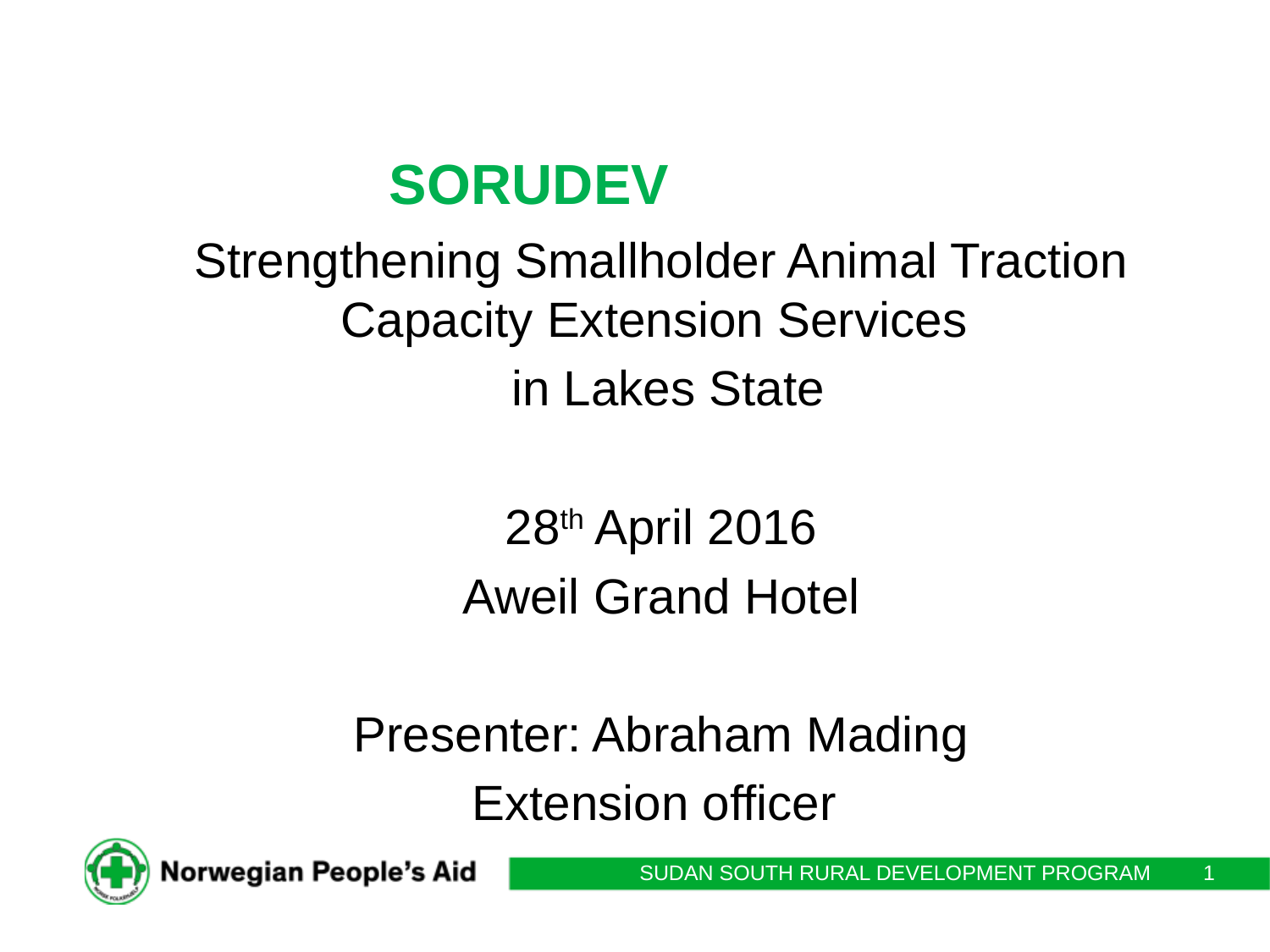

# SORUDEV
Strengthening Smallholder Animal Traction Capacity Extension Services
 in Lakes State

28th April 2016
Aweil Grand Hotel

Presenter: Abraham Mading
Extension officer

SUDAN SOUTH RURAL DEVELOPMENT PROGRAM
1